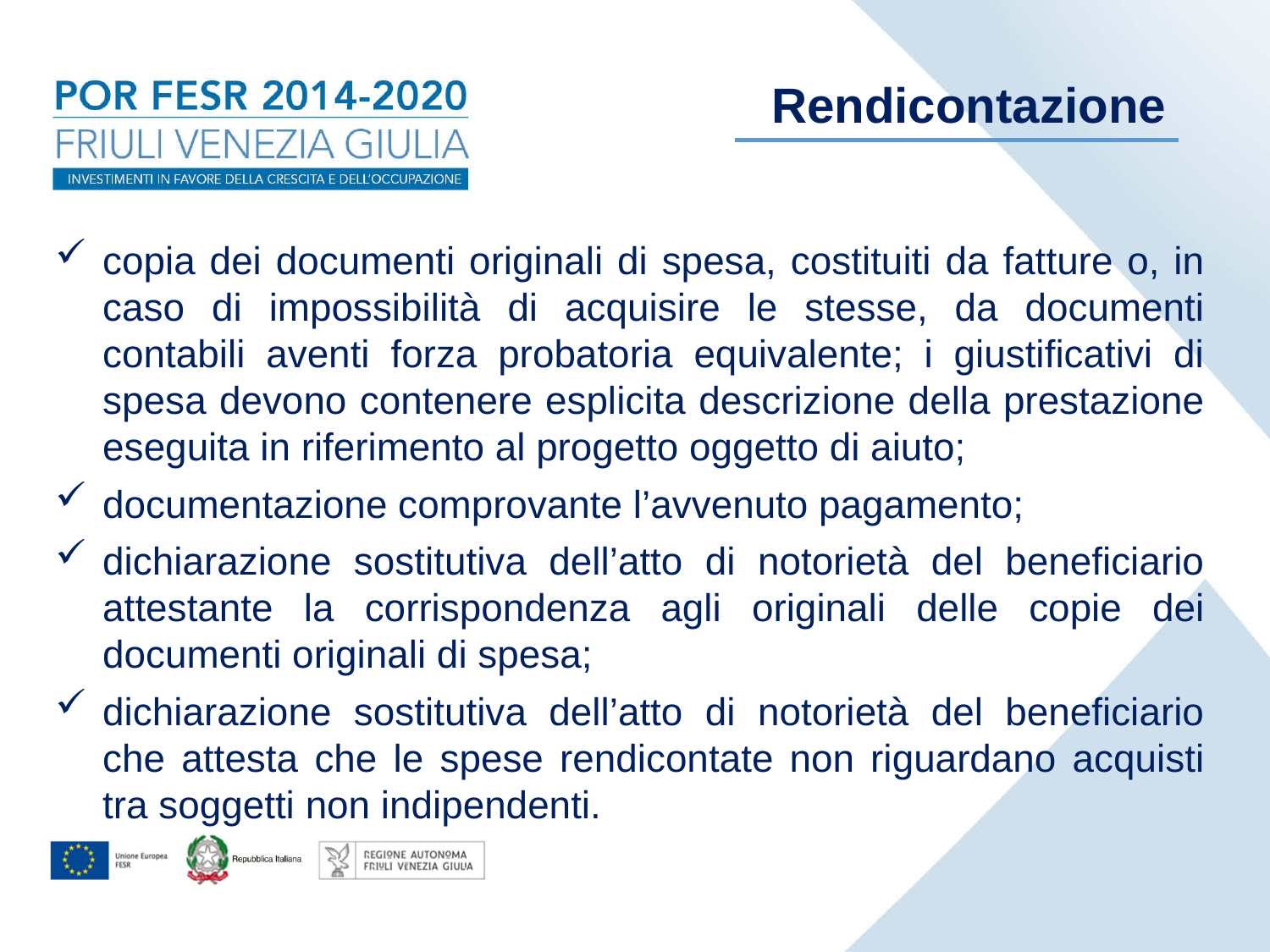

Rendicontazione
copia dei documenti originali di spesa, costituiti da fatture o, in caso di impossibilità di acquisire le stesse, da documenti contabili aventi forza probatoria equivalente; i giustificativi di spesa devono contenere esplicita descrizione della prestazione eseguita in riferimento al progetto oggetto di aiuto;
documentazione comprovante l’avvenuto pagamento;
dichiarazione sostitutiva dell’atto di notorietà del beneficiario attestante la corrispondenza agli originali delle copie dei documenti originali di spesa;
dichiarazione sostitutiva dell’atto di notorietà del beneficiario che attesta che le spese rendicontate non riguardano acquisti tra soggetti non indipendenti.